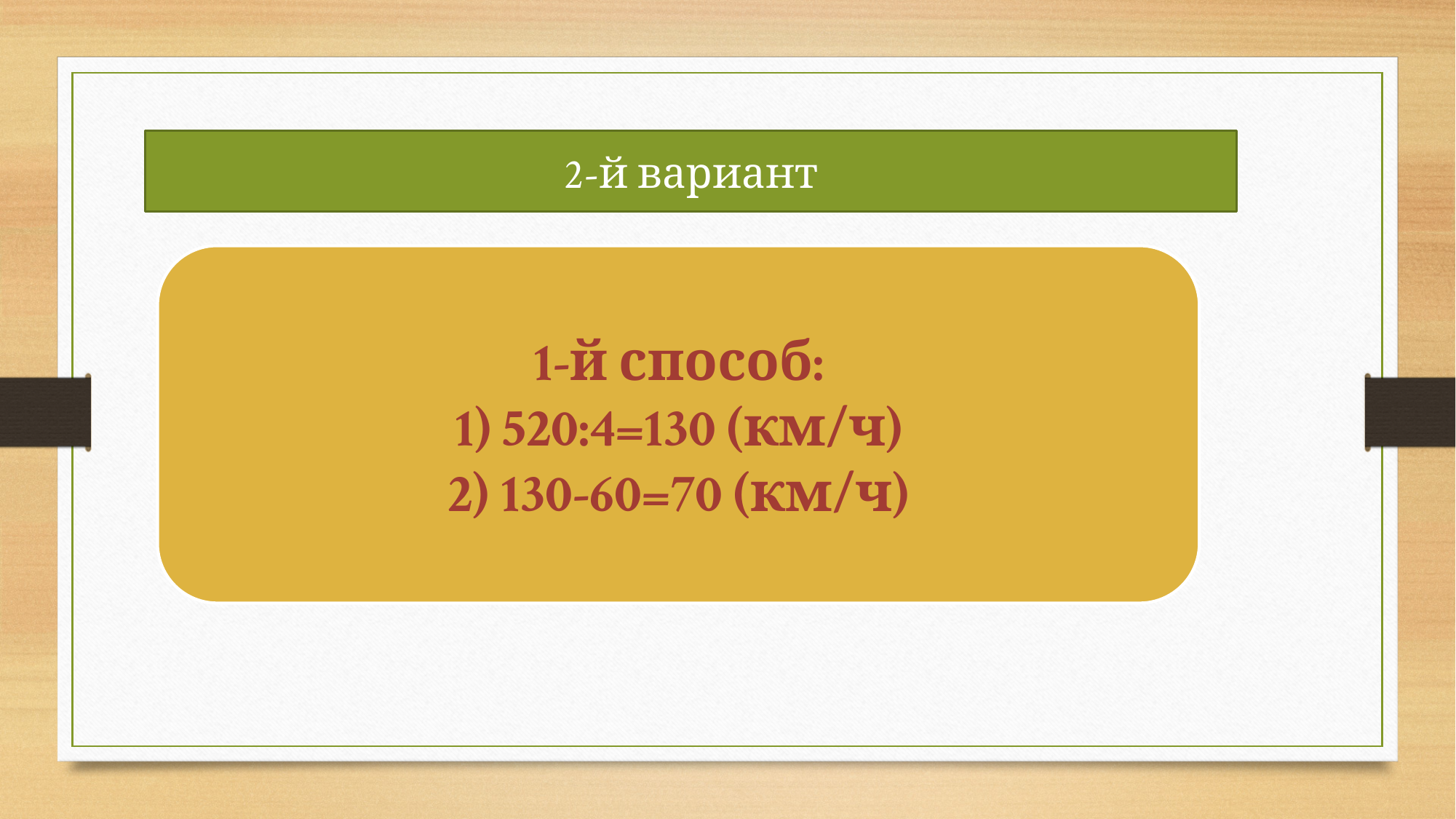

2-й вариант
1-й способ:
1) 520:4=130 (км/ч)
2) 130-60=70 (км/ч)